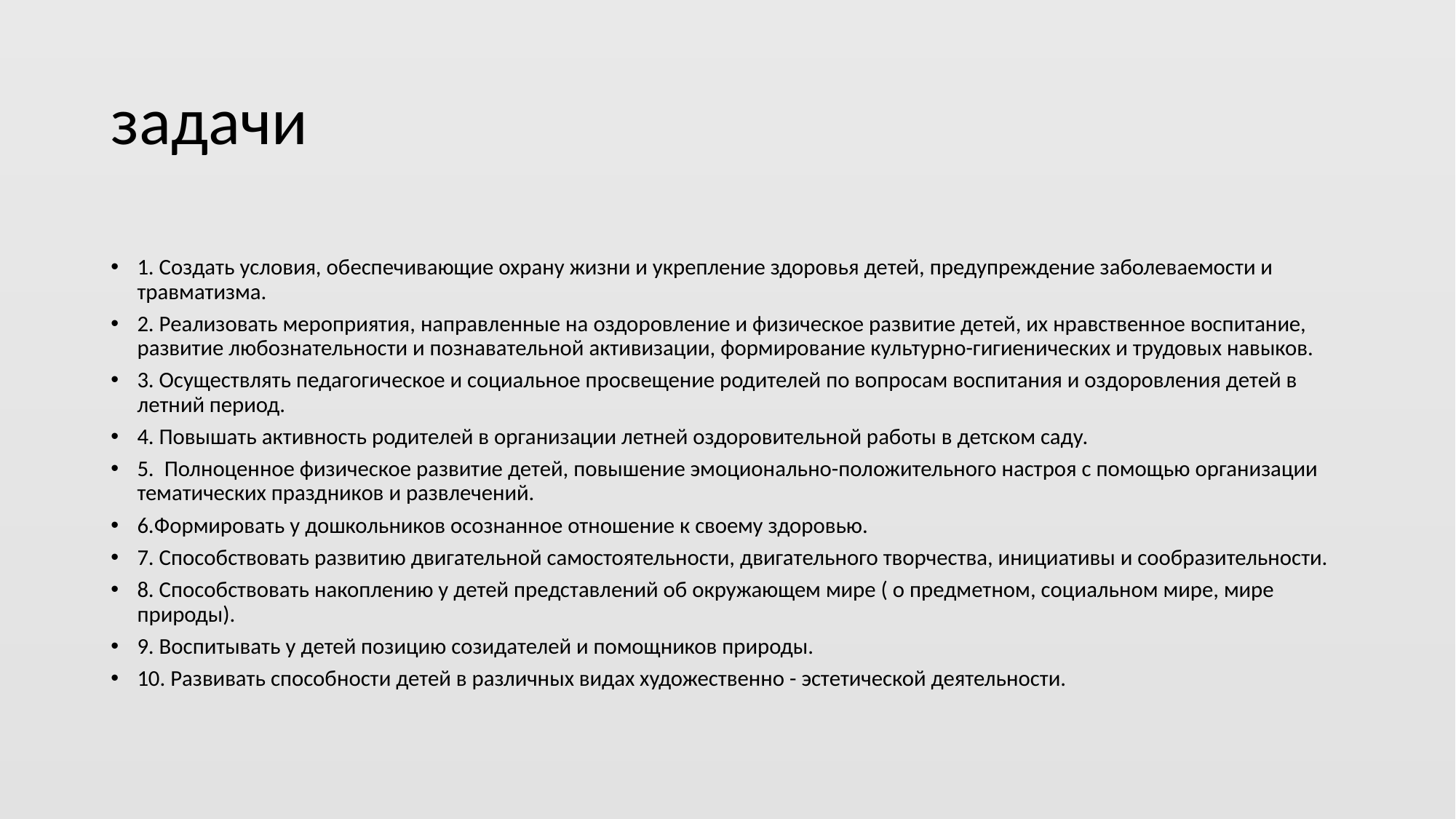

# задачи

1. Создать условия, обеспечивающие охрану жизни и укрепление здоровья детей, предупреждение заболеваемости и травматизма.
2. Реализовать мероприятия, направленные на оздоровление и физическое развитие детей, их нравственное воспитание, развитие любознательности и познавательной активизации, формирование культурно-гигиенических и трудовых навыков.
3. Осуществлять педагогическое и социальное просвещение родителей по вопросам воспитания и оздоровления детей в летний период.
4. Повышать активность родителей в организации летней оздоровительной работы в детском саду.
5.  Полноценное физическое развитие детей, повышение эмоционально-положительного настроя с помощью организации тематических праздников и развлечений.
6.Формировать у дошкольников осознанное отношение к своему здоровью.
7. Способствовать развитию двигательной самостоятельности, двигательного творчества, инициативы и сообразительности.
8. Способствовать накоплению у детей представлений об окружающем мире ( о предметном, социальном мире, мире природы).
9. Воспитывать у детей позицию созидателей и помощников природы.
10. Развивать способности детей в различных видах художественно - эстетической деятельности.